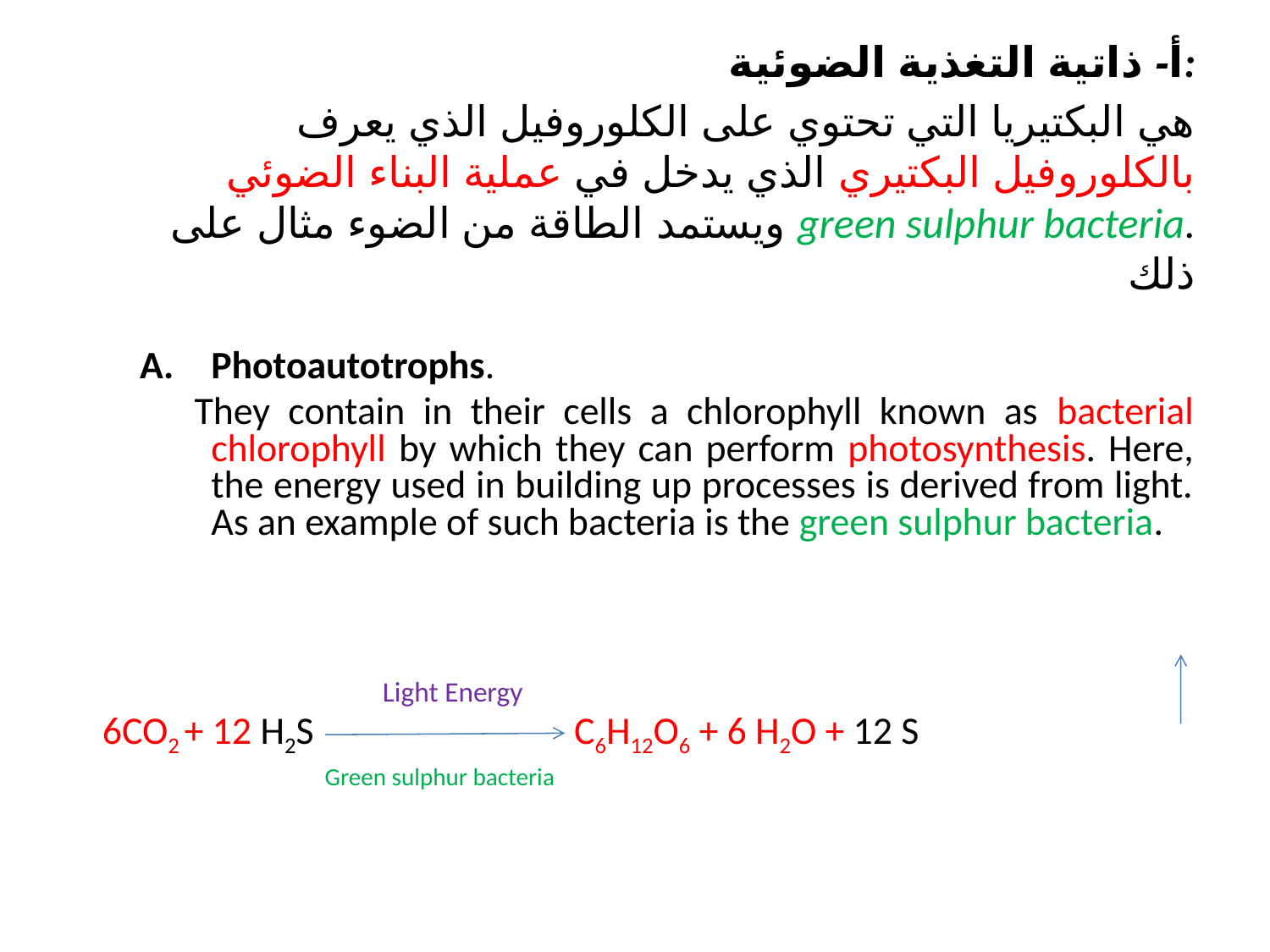

أ- ذاتية التغذية الضوئية:
هي البكتيريا التي تحتوي على الكلوروفيل الذي يعرف بالكلوروفيل البكتيري الذي يدخل في عملية البناء الضوئي ويستمد الطاقة من الضوء مثال على green sulphur bacteria. ذلك
Photoautotrophs.
   They contain in their cells a chlorophyll known as bacterial chlorophyll by which they can perform photosynthesis. Here, the energy used in building up processes is derived from light. As an example of such bacteria is the green sulphur bacteria.

 	                          Light Energy
   6CO2 + 12 H2S                              C6H12O6 + 6 H2O + 12 S
                         Green sulphur bacteria